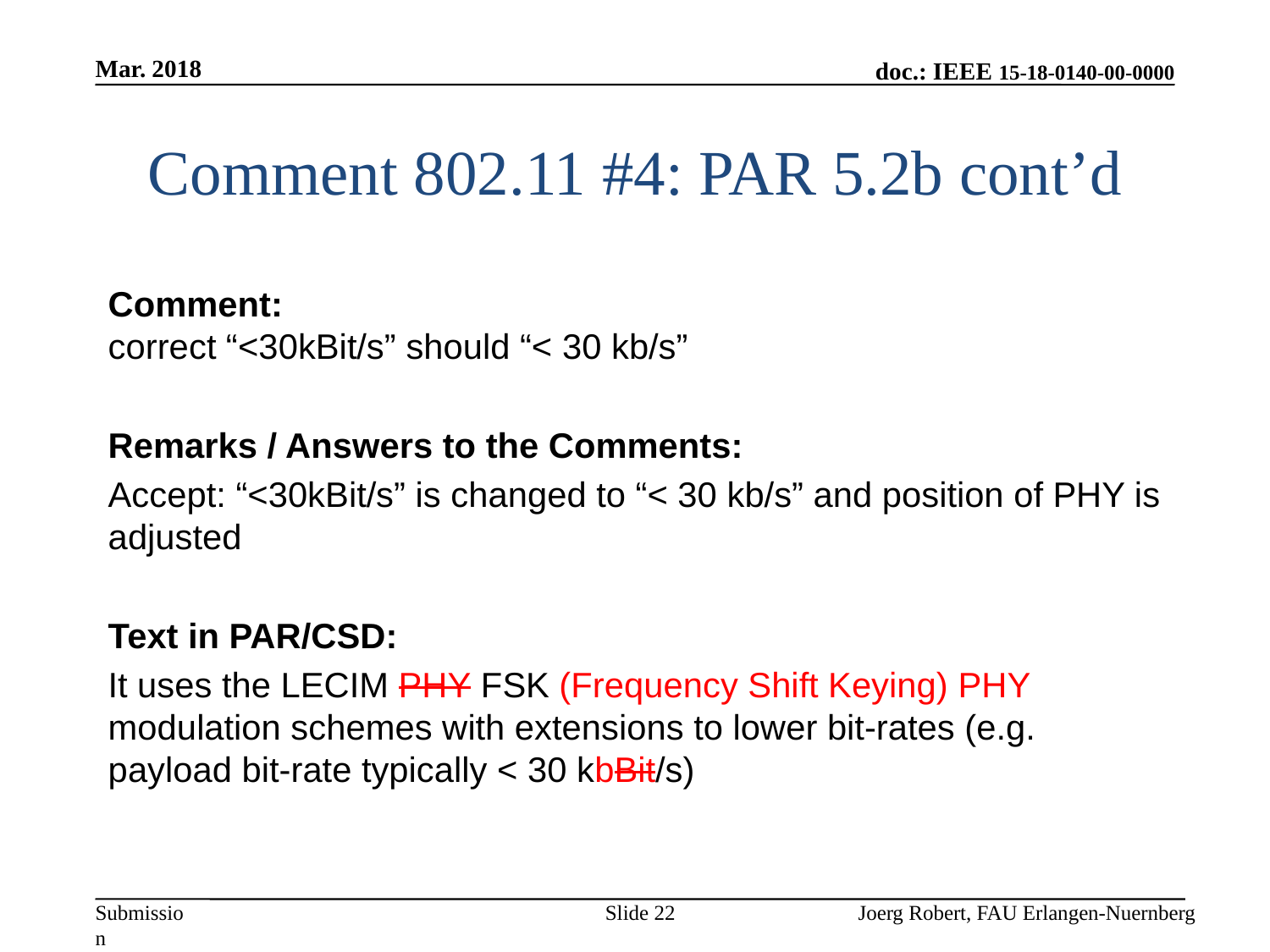

Mar. 2018
# Comment 802.11 #4: PAR 5.2b cont’d
Comment:
correct “<30kBit/s” should “< 30 kb/s”

Remarks / Answers to the Comments:
Accept: “<30kBit/s” is changed to “< 30 kb/s” and position of PHY is adjusted

Text in PAR/CSD:
It uses the LECIM PHY FSK (Frequency Shift Keying) PHY modulation schemes with extensions to lower bit-rates (e.g. payload bit-rate typically < 30 kbBit/s)
Slide 22
Joerg Robert, FAU Erlangen-Nuernberg